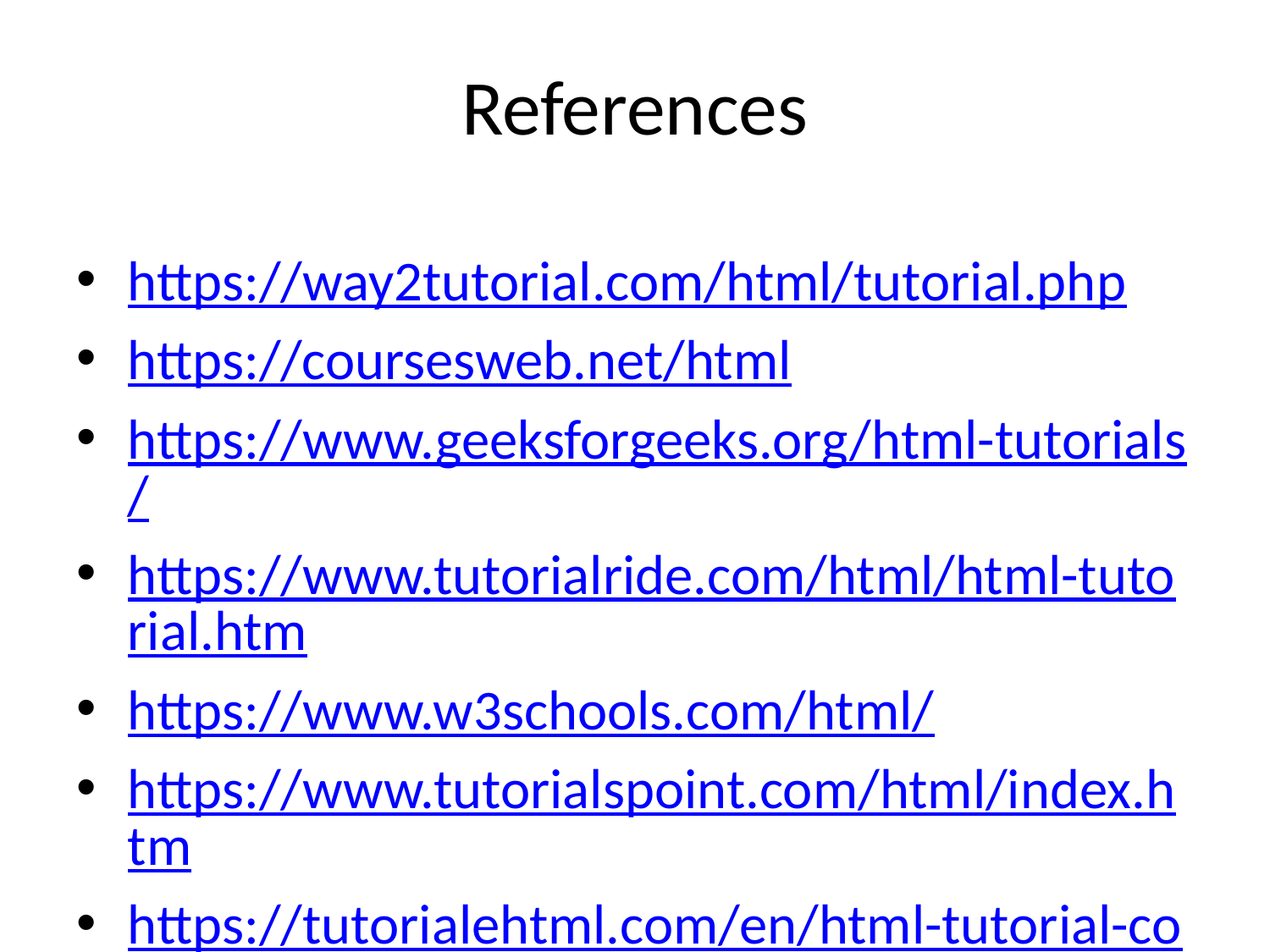

# References

https://way2tutorial.com/html/tutorial.php
https://coursesweb.net/html
https://www.geeksforgeeks.org/html-tutorials/
https://www.tutorialride.com/html/html-tutorial.htm
https://www.w3schools.com/html/
https://www.tutorialspoint.com/html/index.htm
https://tutorialehtml.com/en/html-tutorial-complete-html-guide/